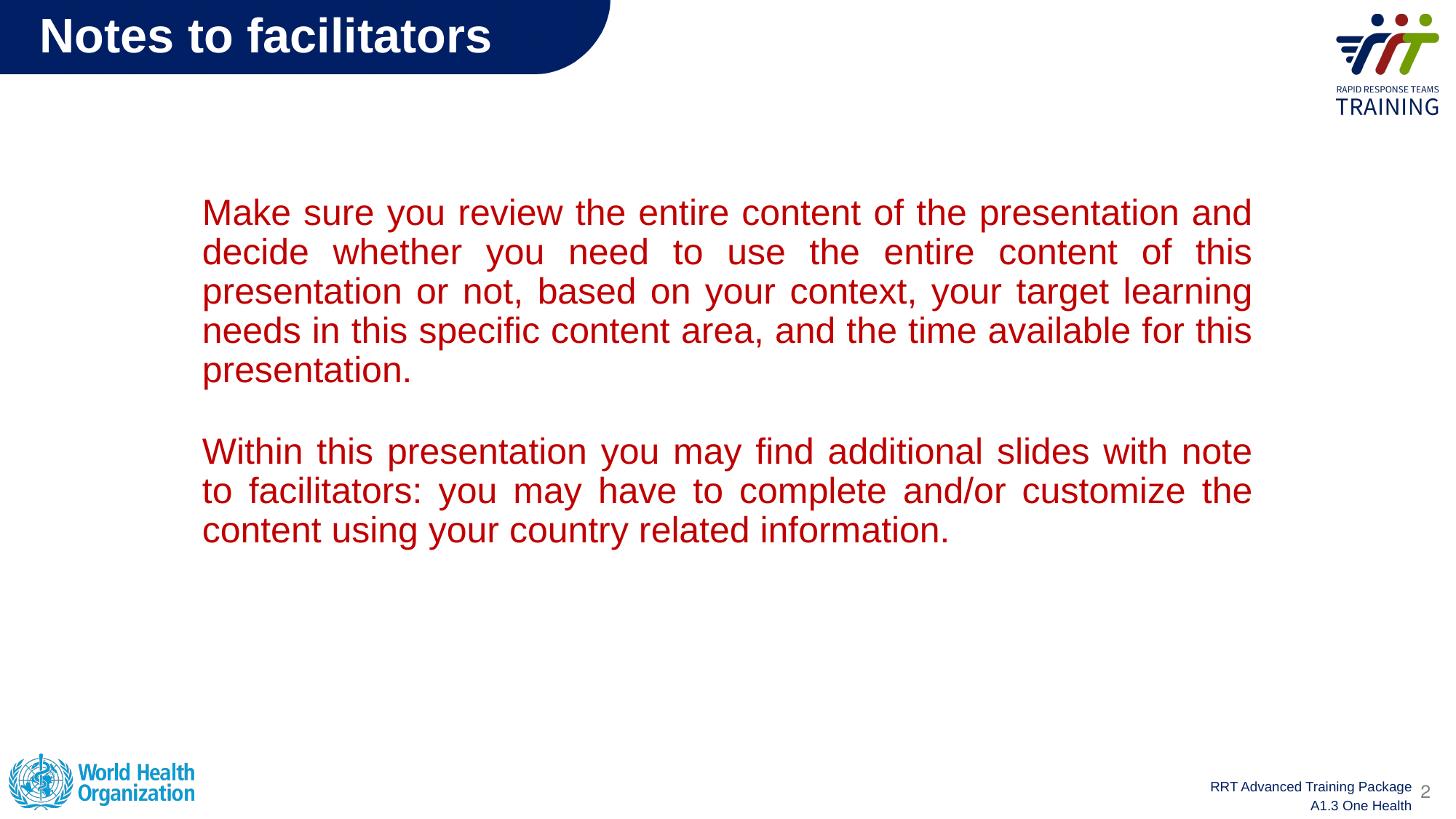

# Notes to facilitators

Make sure you review the entire content of the presentation and decide whether you need to use the entire content of this presentation or not, based on your context, your target learning needs in this specific content area, and the time available for this presentation.

Within this presentation you may find additional slides with note to facilitators: you may have to complete and/or customize the content using your country related information.
2